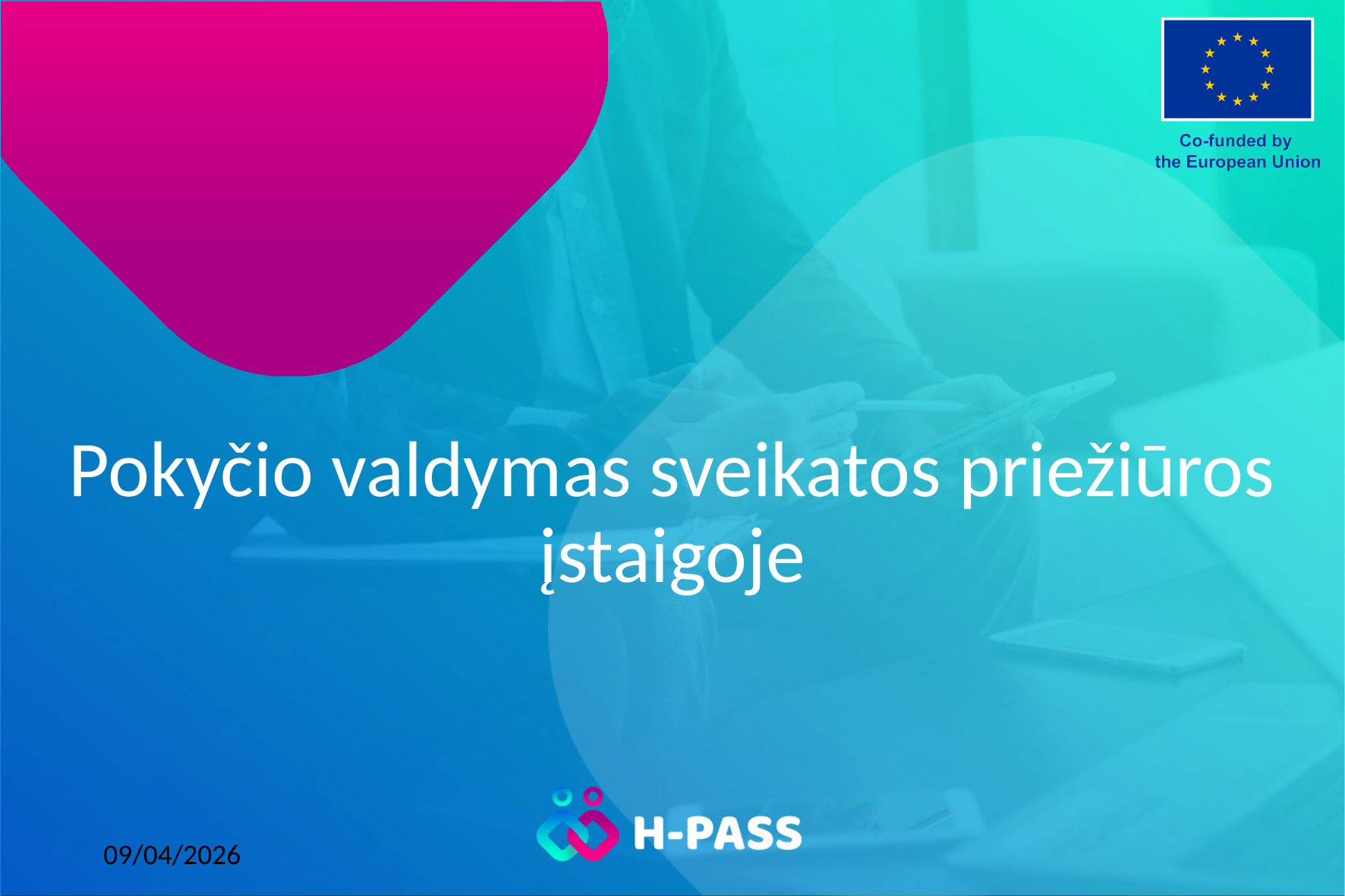

# Pokyčio valdymas sveikatos priežiūros įstaigoje
09/04/2026